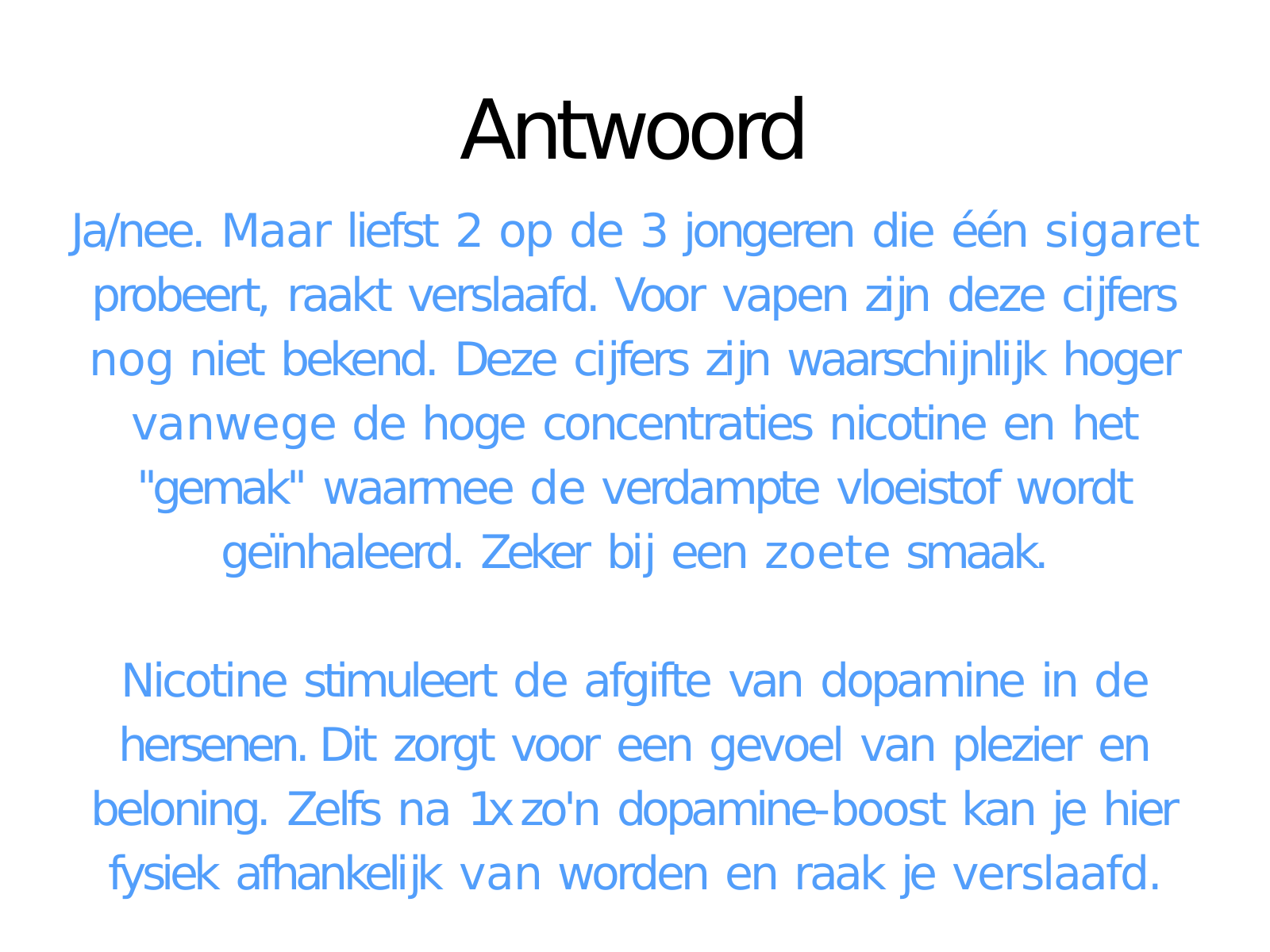

# Antwoord
Ja/nee. Maar liefst 2 op de 3 jongeren die één sigaret probeert, raakt verslaafd. Voor vapen zĳn deze cĳfers nog niet bekend. Deze cĳfers zĳn waarschĳnlĳk hoger vanwege de hoge concentraties nicotine en het ''gemak'' waarmee de verdampte vloeistof wordt geïnhaleerd. Zeker bĳ een zoete smaak.

Nicotine stimuleert de afgifte van dopamine in de hersenen. Dit zorgt voor een gevoel van plezier en beloning. Zelfs na 1x zo'n dopamine-boost kan je hier fysiek afhankelĳk van worden en raak je verslaafd.